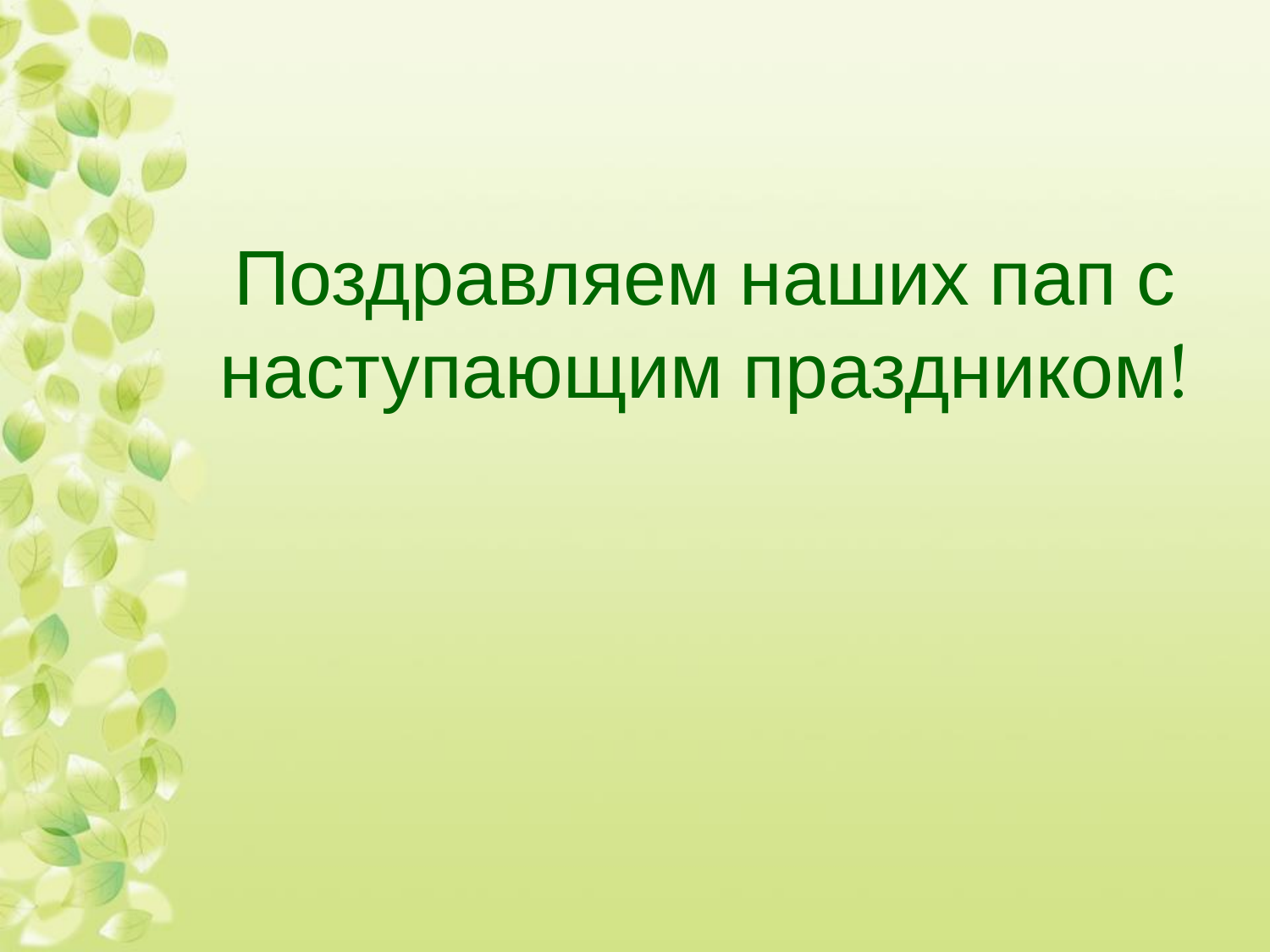

#
Поздравляем наших пап с наступающим праздником!